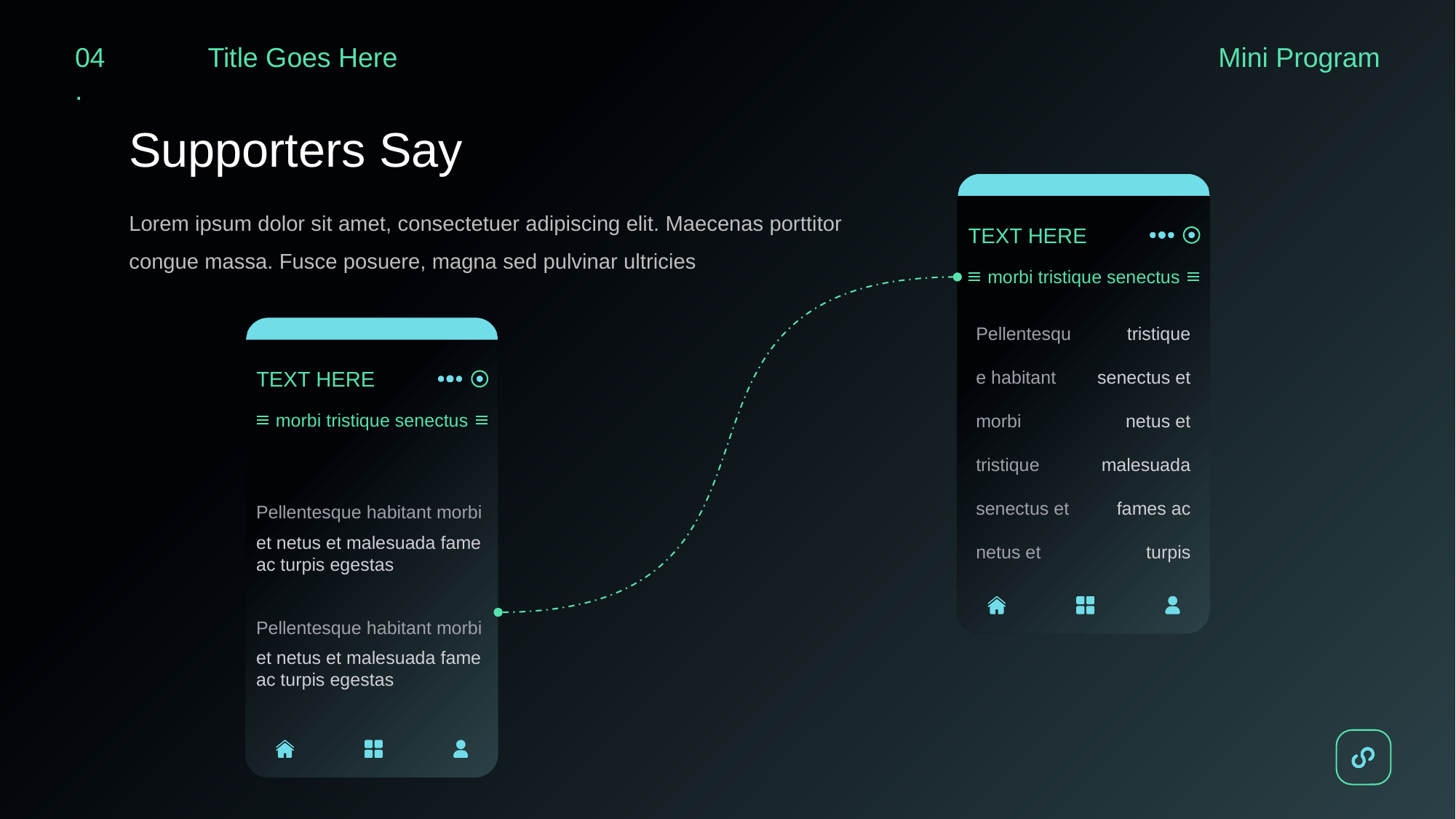

04.
Title Goes Here
Mini Program
Supporters Say

Lorem ipsum dolor sit amet, consectetuer adipiscing elit. Maecenas porttitor congue massa. Fusce posuere, magna sed pulvinar ultricies
TEXT HERE

morbi tristique senectus
Pellentesque habitant morbi tristique senectus et netus et
tristique senectus et netus et malesuada fames ac turpis

TEXT HERE

morbi tristique senectus
Pellentesque habitant morbi
et netus et malesuada fame ac turpis egestas

Pellentesque habitant morbi
et netus et malesuada fame ac turpis egestas